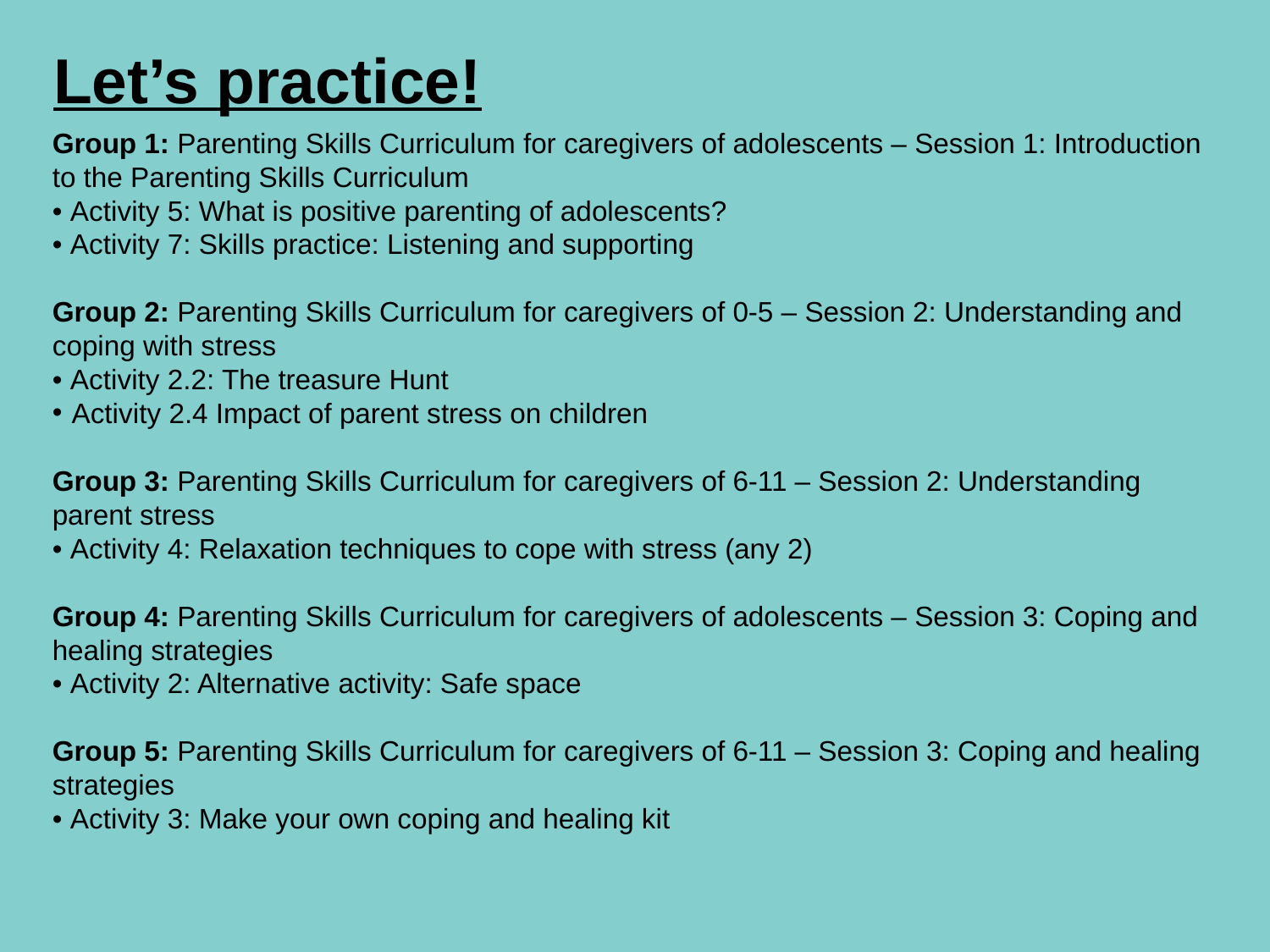

Let’s practice!
Group 1: Parenting Skills Curriculum for caregivers of adolescents – Session 1: Introduction to the Parenting Skills Curriculum
• Activity 5: What is positive parenting of adolescents?
• Activity 7: Skills practice: Listening and supporting

Group 2: Parenting Skills Curriculum for caregivers of 0-5 – Session 2: Understanding and coping with stress
• Activity 2.2: The treasure Hunt
Activity 2.4 Impact of parent stress on children

Group 3: Parenting Skills Curriculum for caregivers of 6-11 – Session 2: Understanding parent stress
• Activity 4: Relaxation techniques to cope with stress (any 2)

Group 4: Parenting Skills Curriculum for caregivers of adolescents – Session 3: Coping and healing strategies
• Activity 2: Alternative activity: Safe space

Group 5: Parenting Skills Curriculum for caregivers of 6-11 – Session 3: Coping and healing strategies
• Activity 3: Make your own coping and healing kit